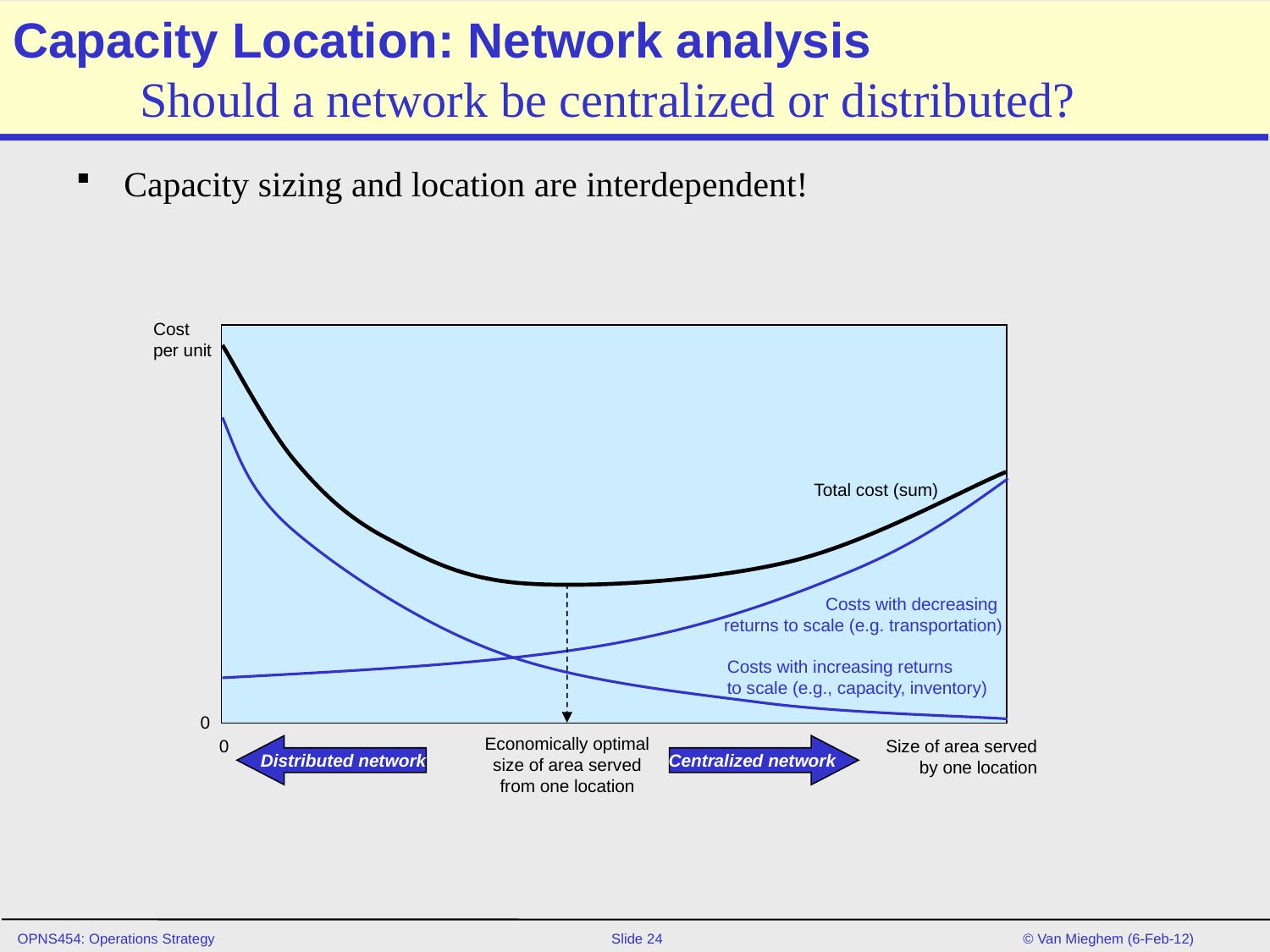

# Capacity Location: Network analysis Should a network be centralized or distributed?
Capacity sizing and location are interdependent!

Cost
per unit

Total cost (sum)

Costs with decreasing
returns to scale (e.g. transportation)
Costs with increasing returns
to scale (e.g., capacity, inventory)
0
Economically optimal
size of area served
from one location
0
Size of area served
by one location
Distributed network
Centralized network